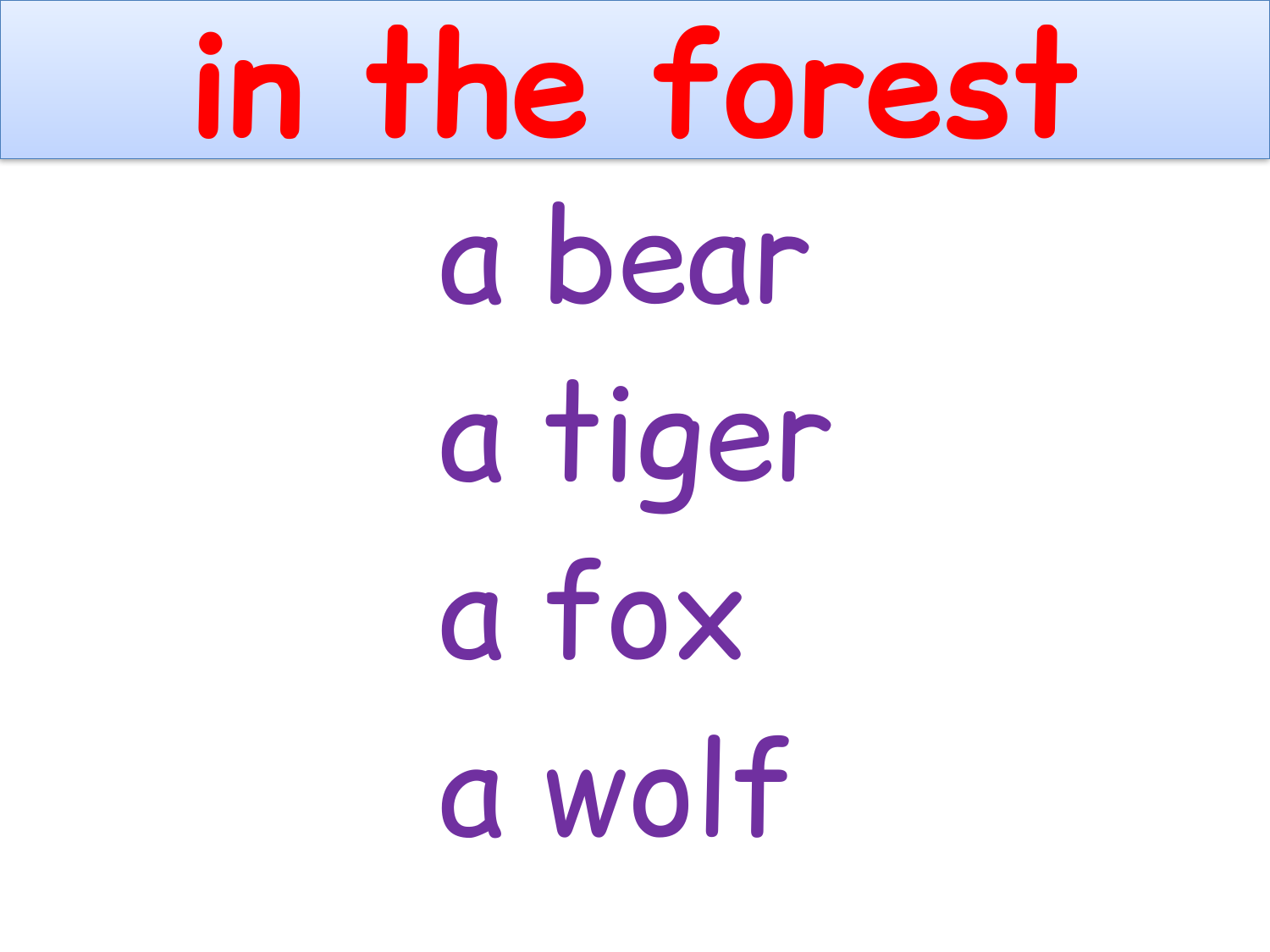

# in the forest
a bear
a tiger
a fox
a wolf